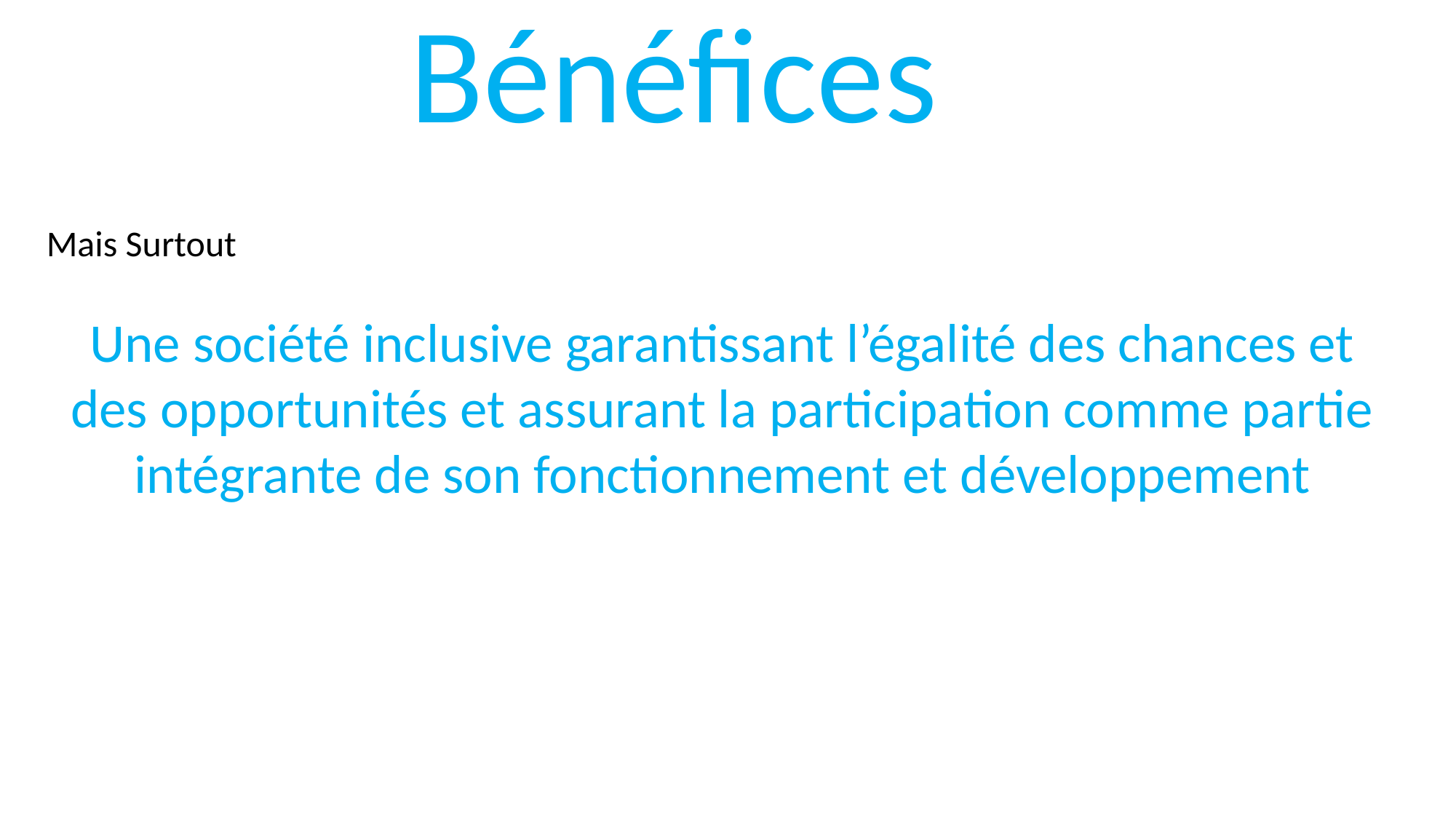

# Bénéfices

Mais Surtout

Une société inclusive garantissant l’égalité des chances et des opportunités et assurant la participation comme partie intégrante de son fonctionnement et développement
17